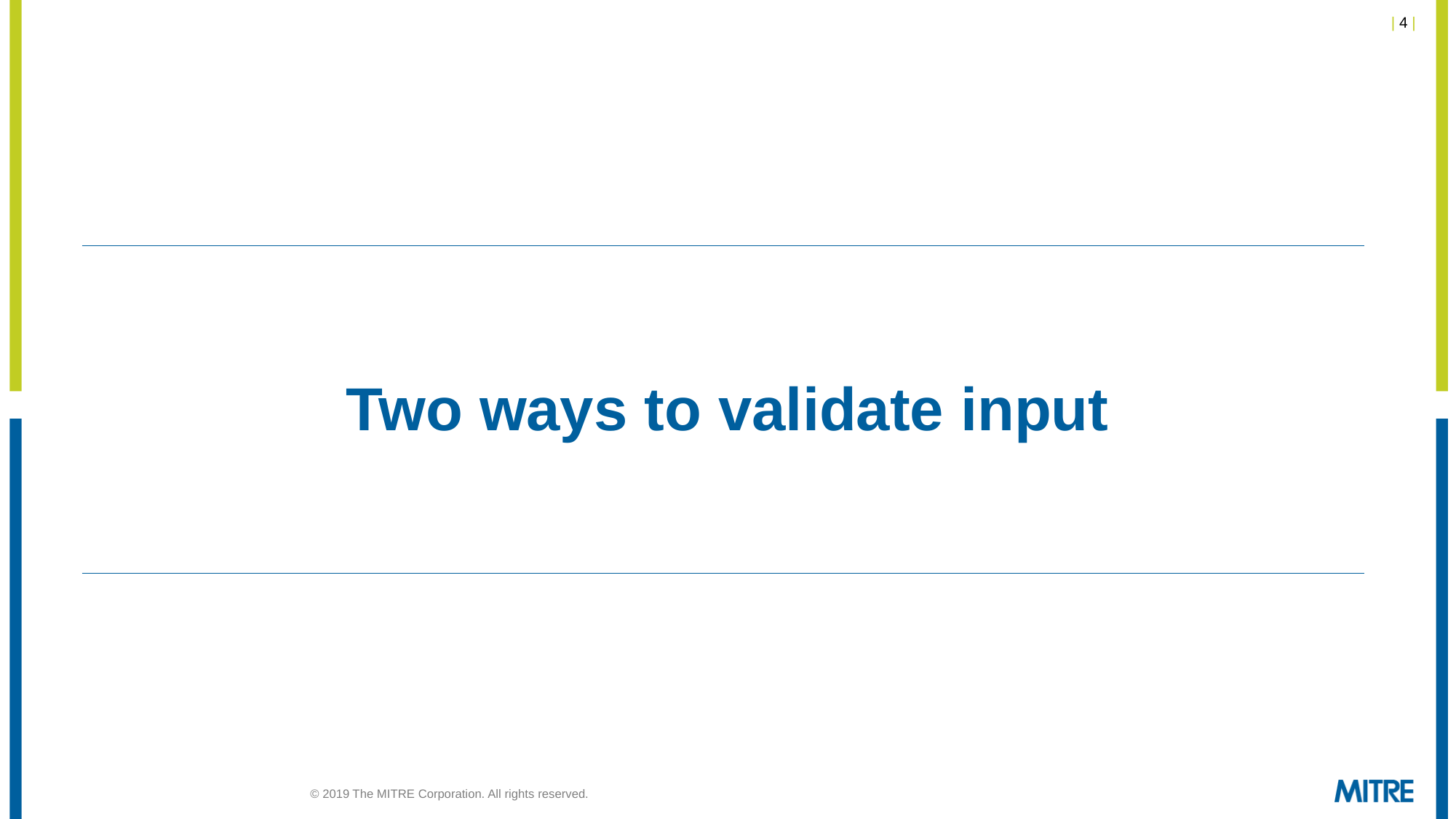

# Two ways to validate input
© 2019 The MITRE Corporation. All rights reserved.